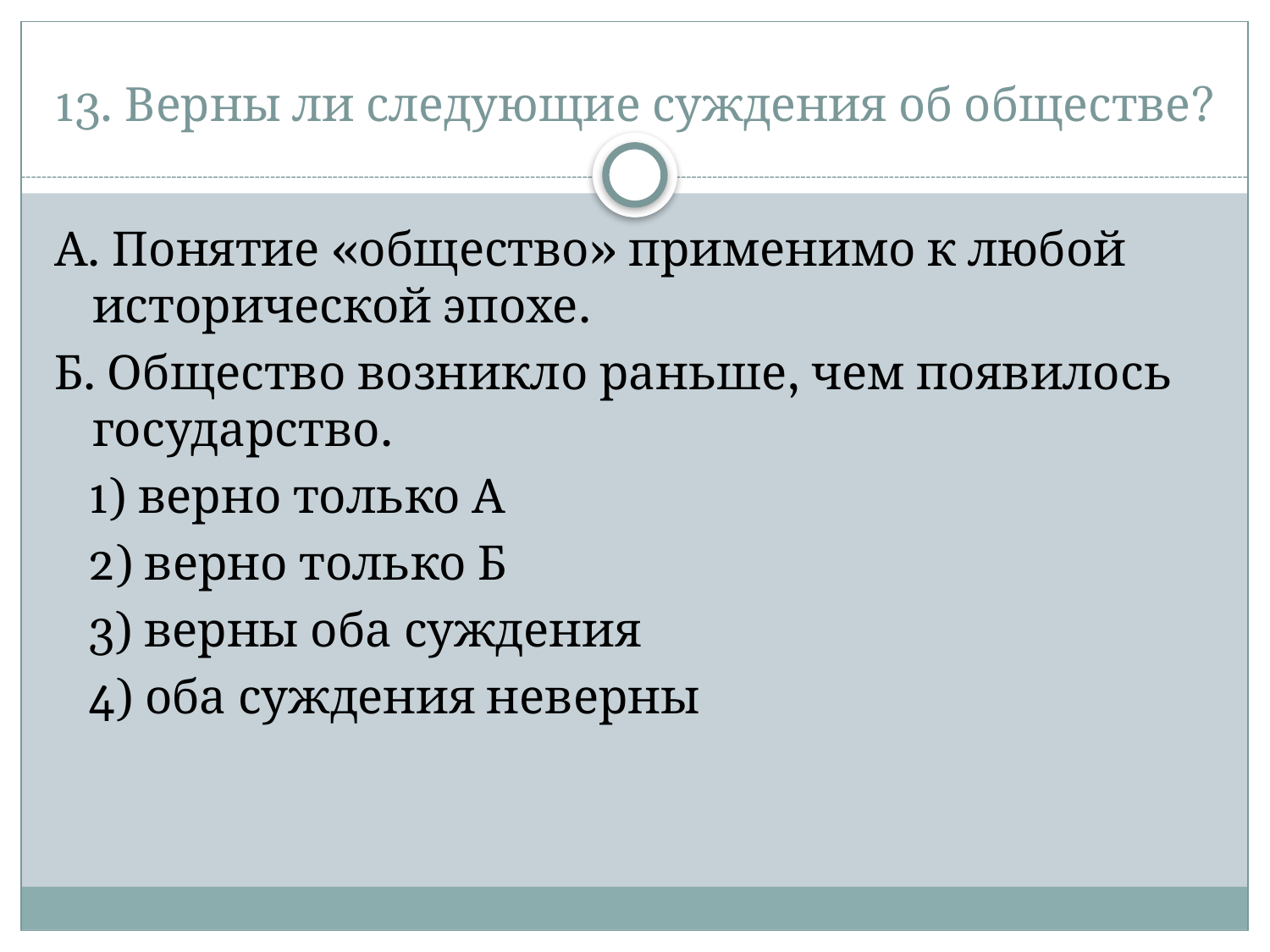

# 13. Верны ли следующие суждения об обществе?
А. Понятие «общество» применимо к любой исторической эпохе.
Б. Общество возникло раньше, чем появилось государство.
   1) верно только А
   2) верно только Б
   3) верны оба суждения
   4) оба суждения неверны